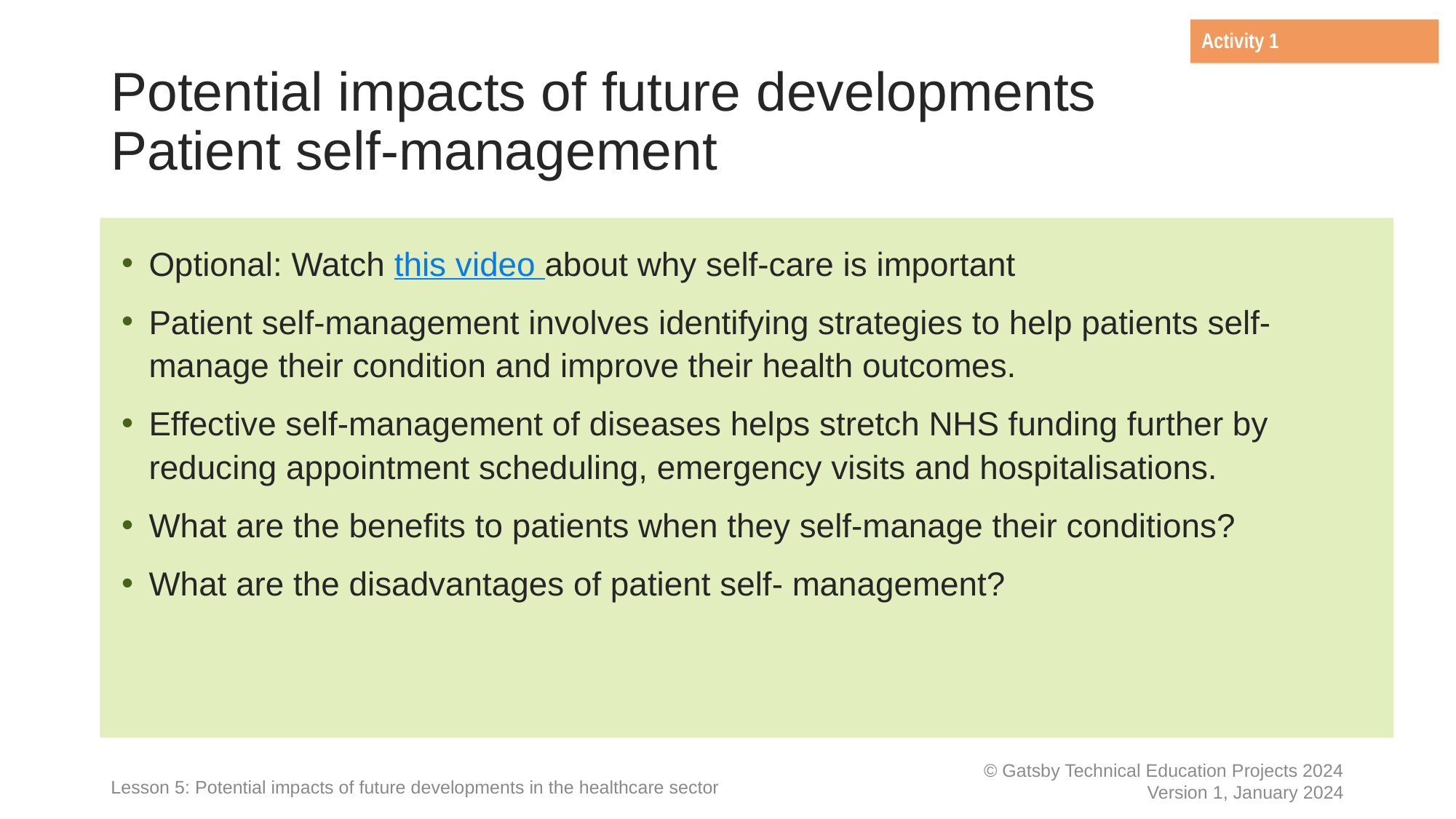

Activity 1
# Potential impacts of future developments Patient self-management
Optional: Watch this video about why self-care is important
Patient self-management involves identifying strategies to help patients self-manage their condition and improve their health outcomes.
Effective self-management of diseases helps stretch NHS funding further by reducing appointment scheduling, emergency visits and hospitalisations.
What are the benefits to patients when they self-manage their conditions?
What are the disadvantages of patient self- management?
Lesson 5: Potential impacts of future developments in the healthcare sector